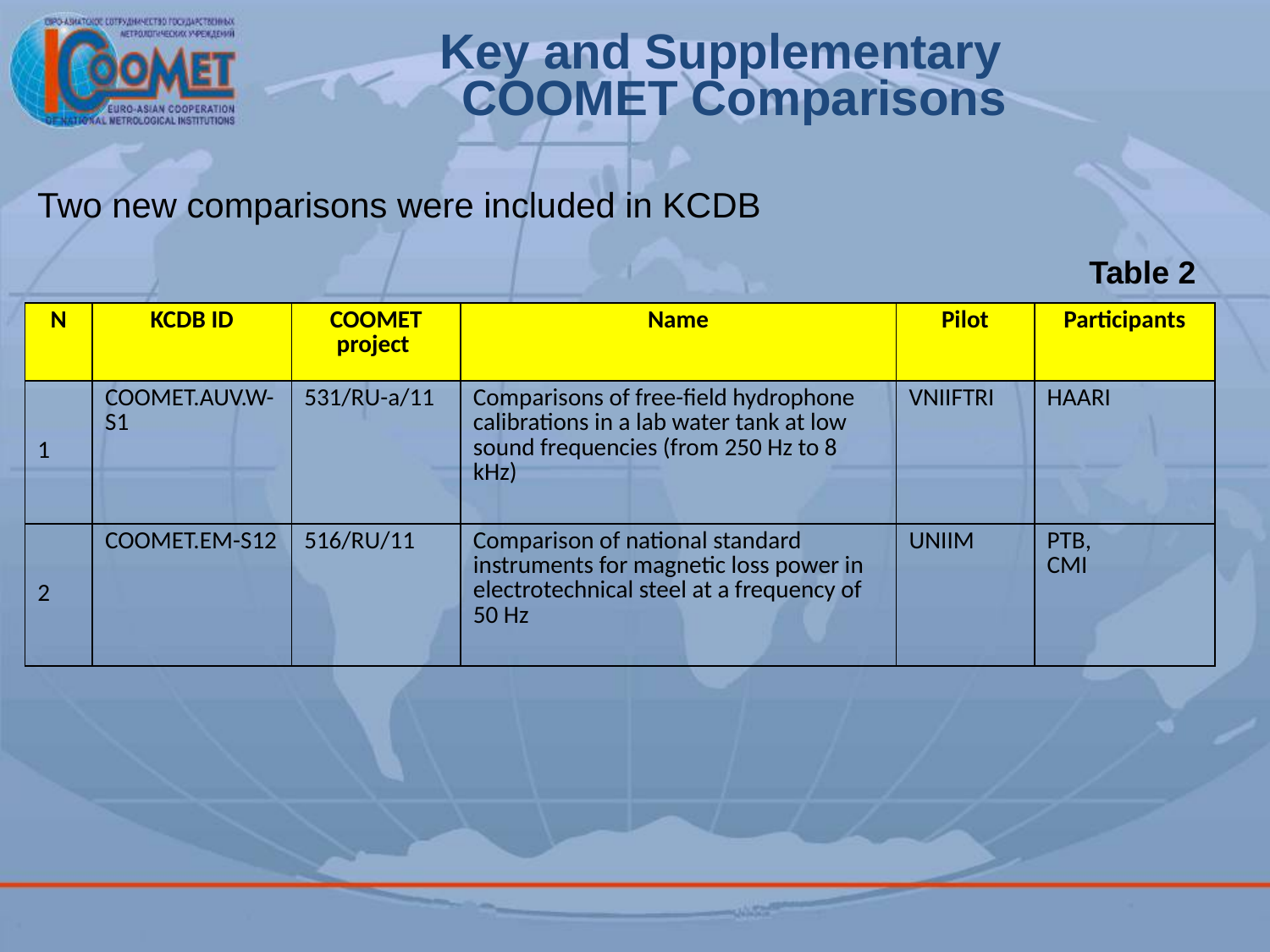

Key and Supplementary
 COOMET Comparisons
Two new comparisons were included in KCDB
Table 2
| N | KCDB ID | COOMET project | Name | Pilot | Participants |
| --- | --- | --- | --- | --- | --- |
| 1 | COOMET.AUV.W-S1 | 531/RU-a/11 | Comparisons of free-field hydrophone calibrations in a lab water tank at low sound frequencies (from 250 Hz to 8 kHz) | VNIIFTRI | HAARI |
| 2 | COOMET.EM-S12 | 516/RU/11 | Comparison of national standard instruments for magnetic loss power in electrotechnical steel at a frequency of 50 Hz | UNIIM | PTB, CMI |